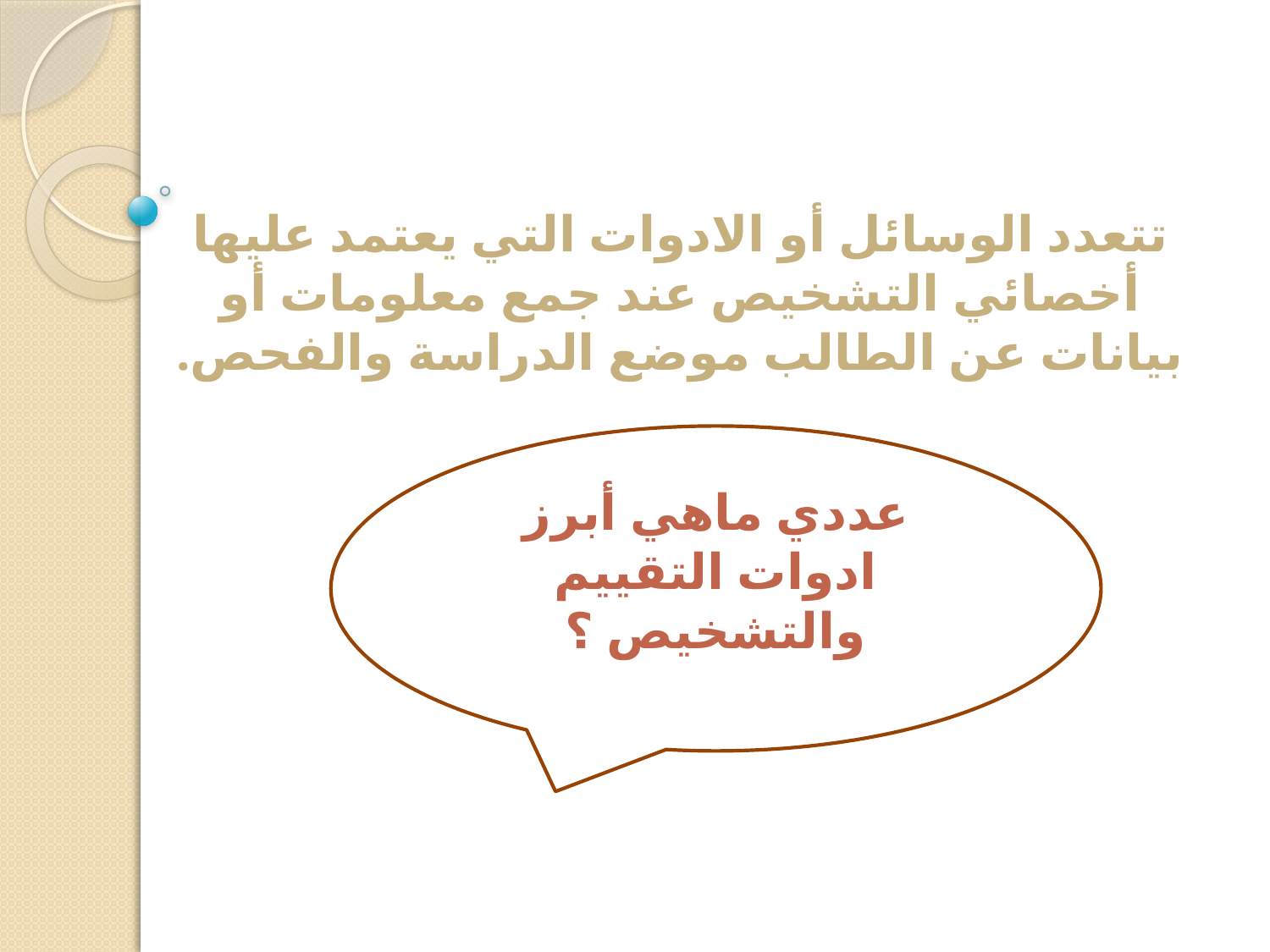

تتعدد الوسائل أو الادوات التي يعتمد عليها أخصائي التشخيص عند جمع معلومات أو بيانات عن الطالب موضع الدراسة والفحص.

عددي ماهي أبرز ادوات التقييم والتشخيص ؟